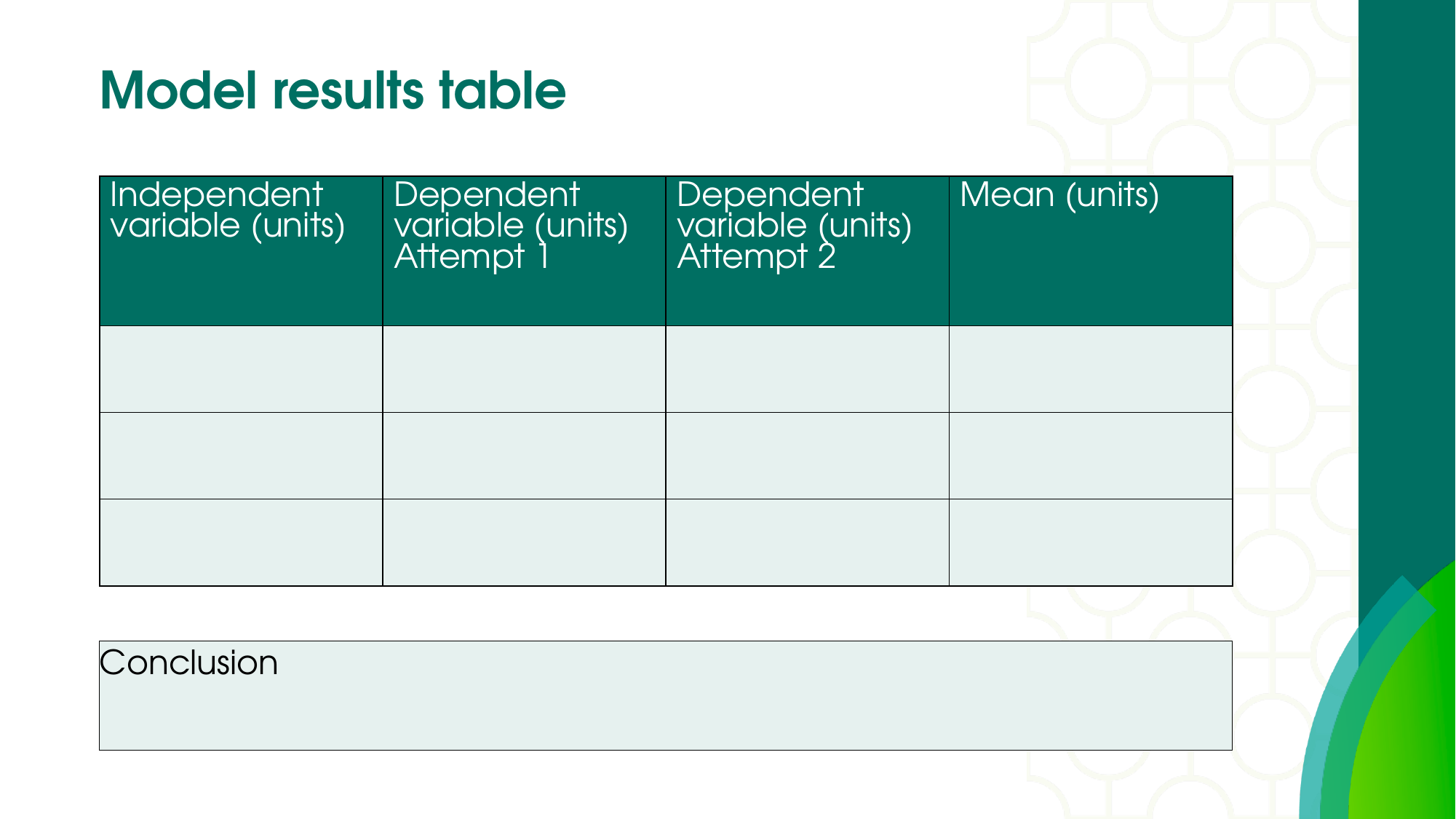

# Model results table
| Independent variable (units) | Dependent variable (units) Attempt 1 | Dependent variable (units) Attempt 2 | Mean (units) |
| --- | --- | --- | --- |
|  |  |  |  |
|  |  |  |  |
|  |  |  |  |
Conclusion